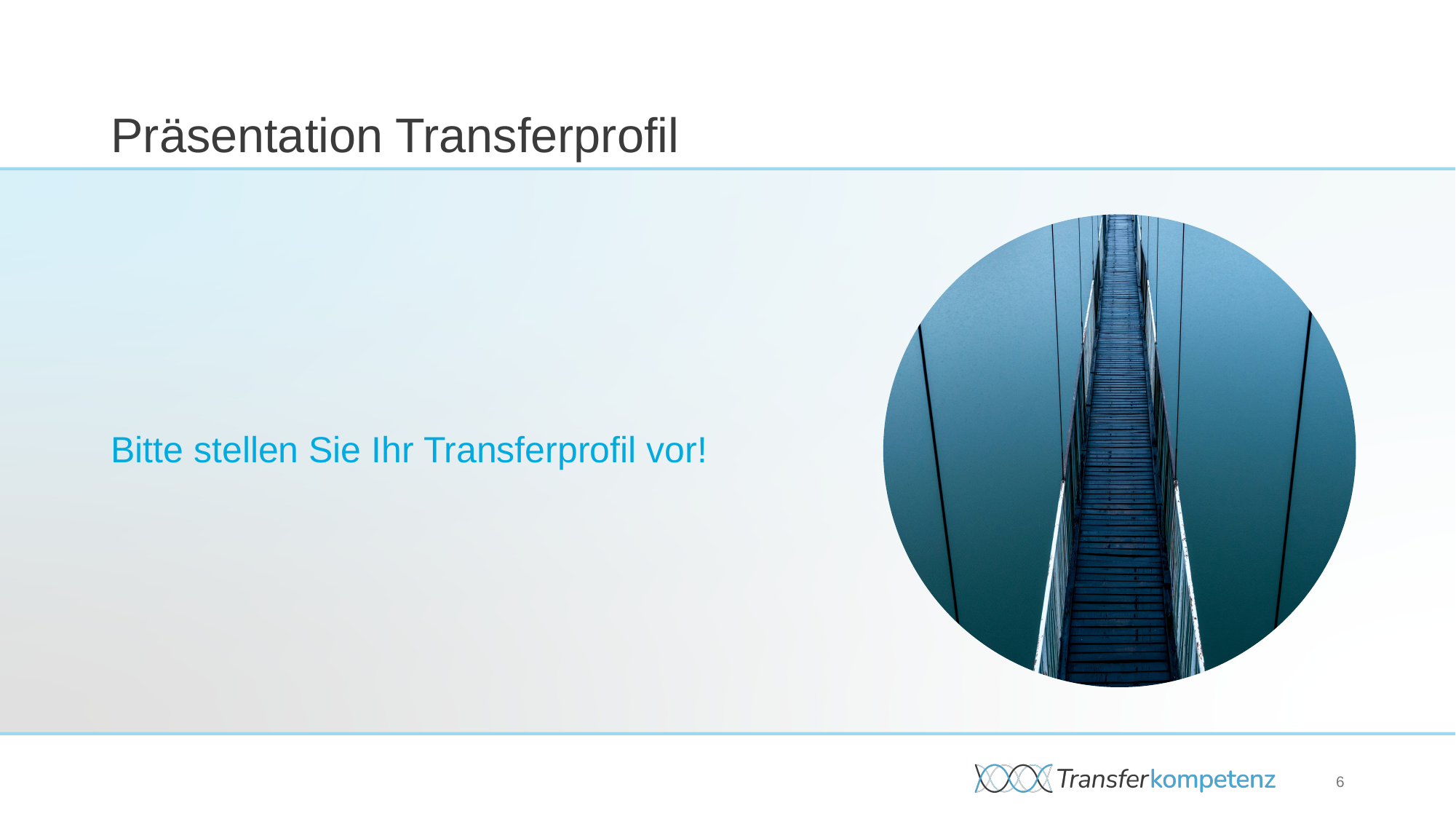

# Präsentation Transferprofil
Bitte stellen Sie Ihr Transferprofil vor!​

6